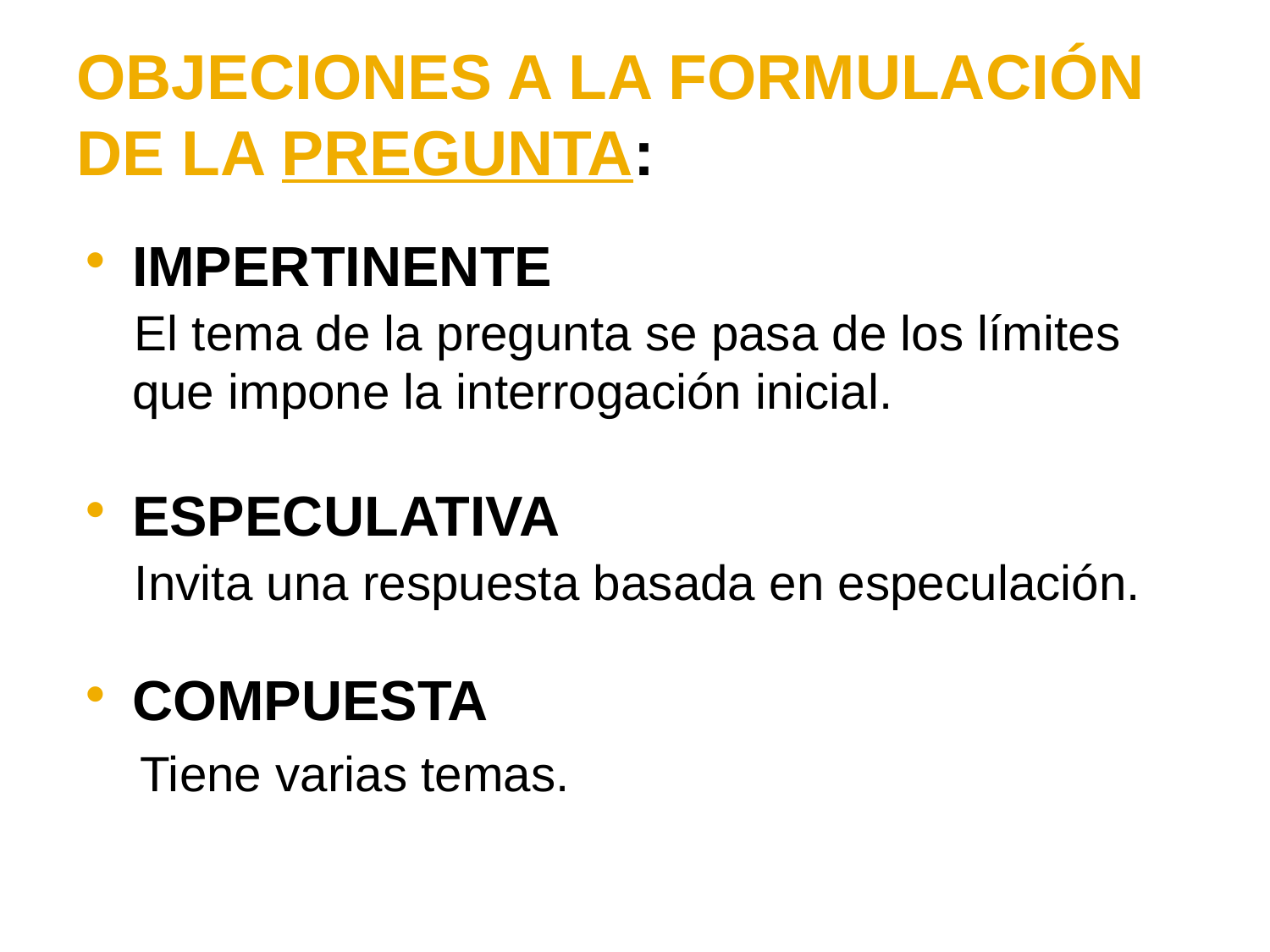

OBJECIONES A LA FORMULACIÓN DE LA PREGUNTA:
IMPERTINENTE
   El tema de la pregunta se pasa de los límites que impone la interrogación inicial.

ESPECULATIVA
   Invita una respuesta basada en especulación.

COMPUESTA
   Tiene varias temas.